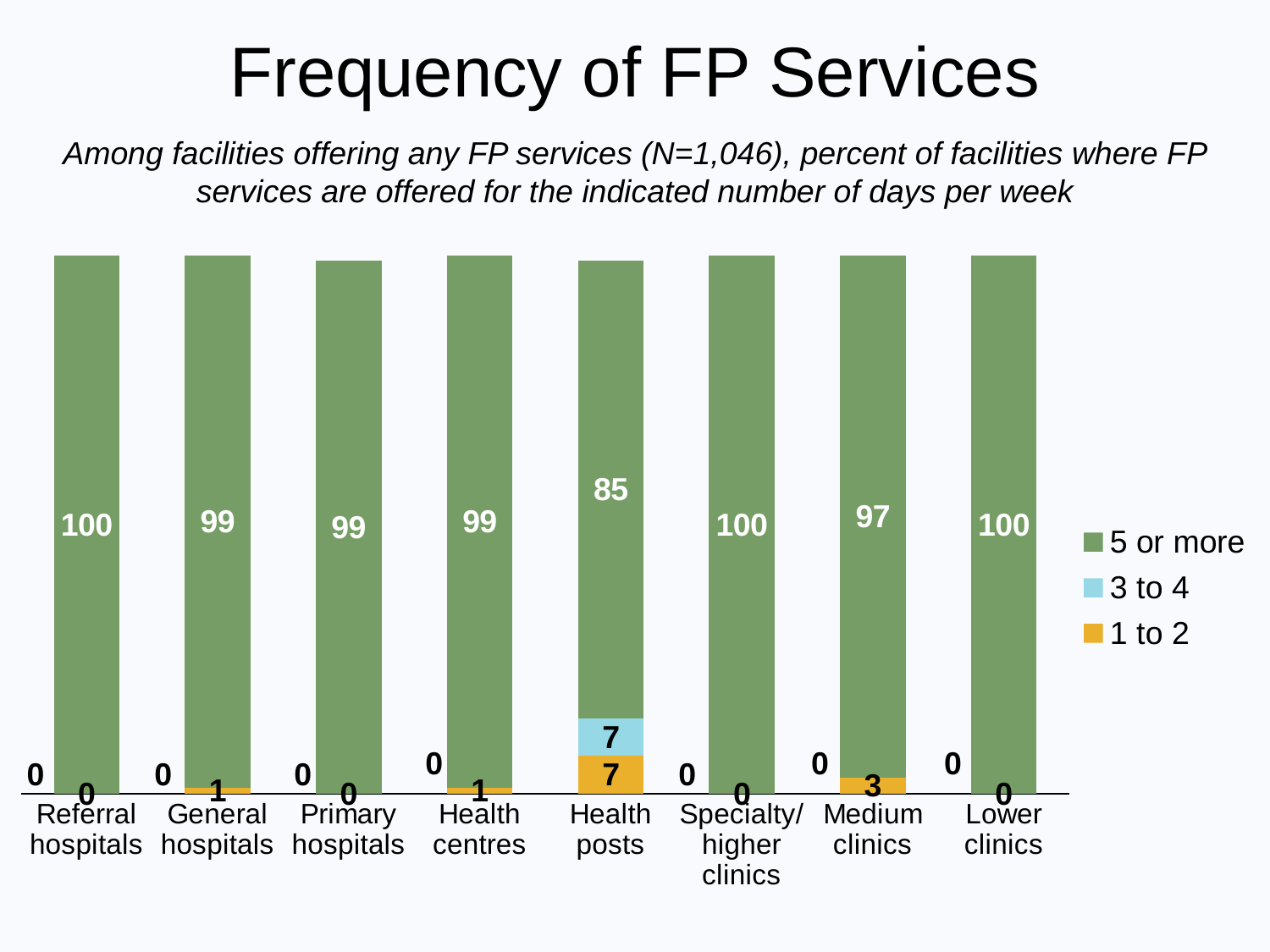

# Frequency of FP Services
Among facilities offering any FP services (N=1,046), percent of facilities where FP services are offered for the indicated number of days per week

### Chart

| Category | 1 to 2 | 3 to 4 | 5 or more |
|---|---|---|---|
| Referral hospitals | 0.0 | 0.0 | 100.0 |
| General hospitals | 1.0 | 0.0 | 99.0 |
| Primary hospitals | 0.0 | 0.0 | 99.0 |
| Health centres | 1.0 | 0.0 | 99.0 |
| Health posts | 7.0 | 7.0 | 85.0 |
| Specialty/ higher clinics | 0.0 | 0.0 | 100.0 |
| Medium clinics | 3.0 | 0.0 | 97.0 |
| Lower clinics | 0.0 | 0.0 | 100.0 |